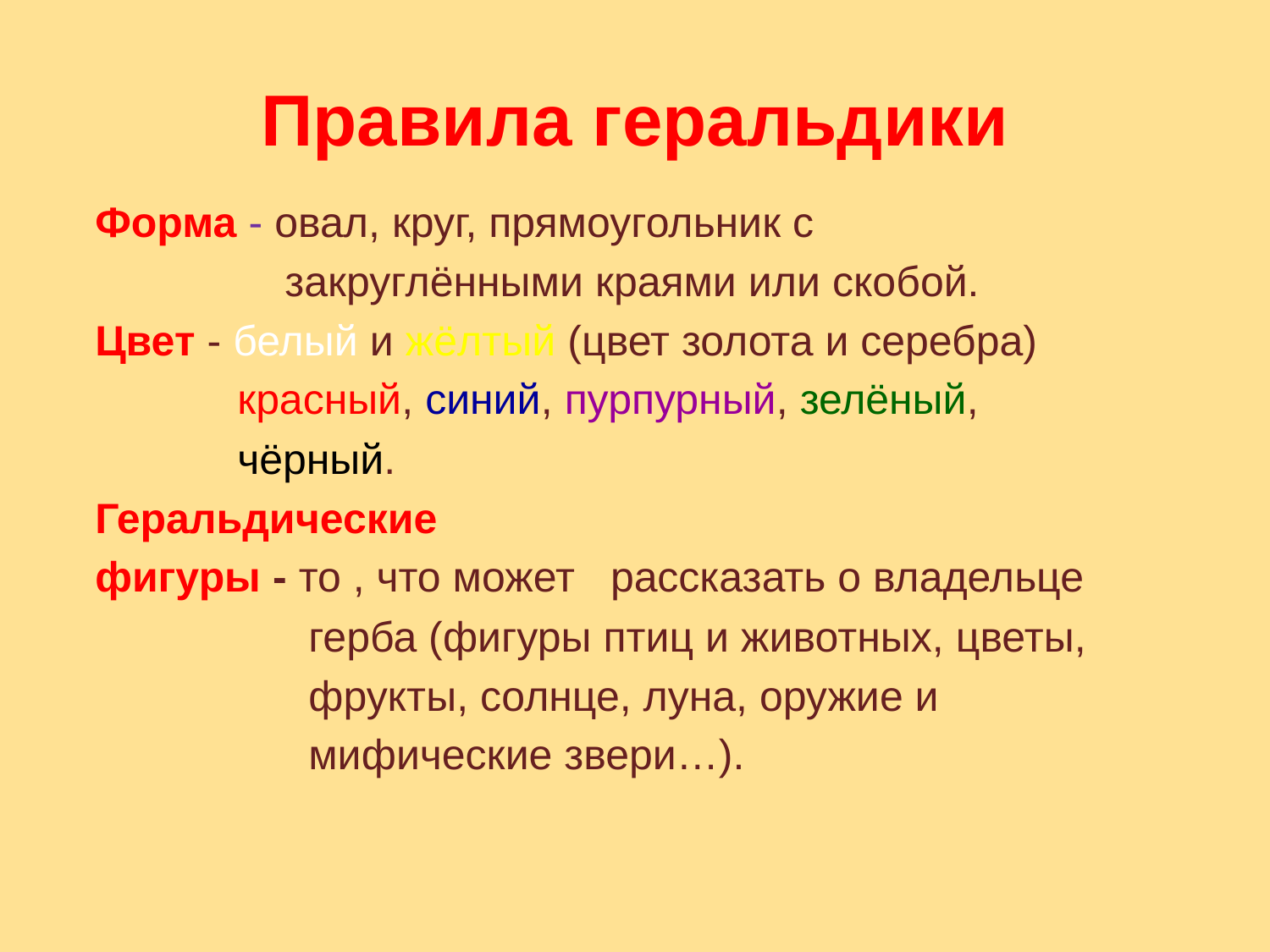

# Правила геральдики
Форма - овал, круг, прямоугольник с
                закруглёнными краями или скобой.
Цвет - белый и жёлтый (цвет золота и серебра)
            красный, синий, пурпурный, зелёный,
            чёрный.
Геральдические
фигуры - то , что может   рассказать о владельце
                  герба (фигуры птиц и животных, цветы,
                  фрукты, солнце, луна, оружие и
                  мифические звери…).